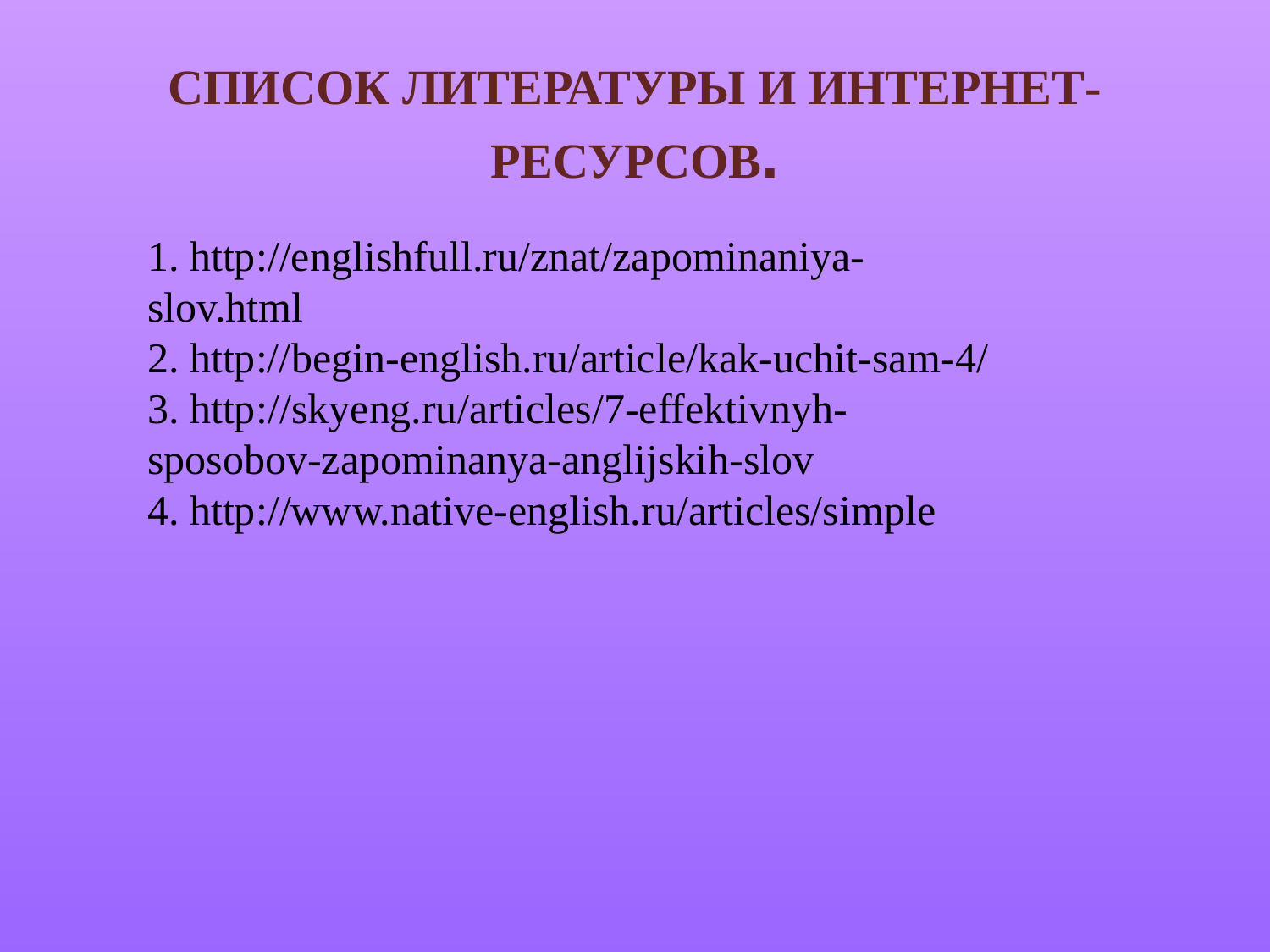

СПИСОК ЛИТЕРАТУРЫ И ИНТЕРНЕТ-РЕСУРСОВ.
1. http://englishfull.ru/znat/zapominaniya-slov.html
2. http://begin-english.ru/article/kak-uchit-sam-4/
3. http://skyeng.ru/articles/7-effektivnyh-sposobov-zapominanya-anglijskih-slov
4. http://www.native-english.ru/articles/simple